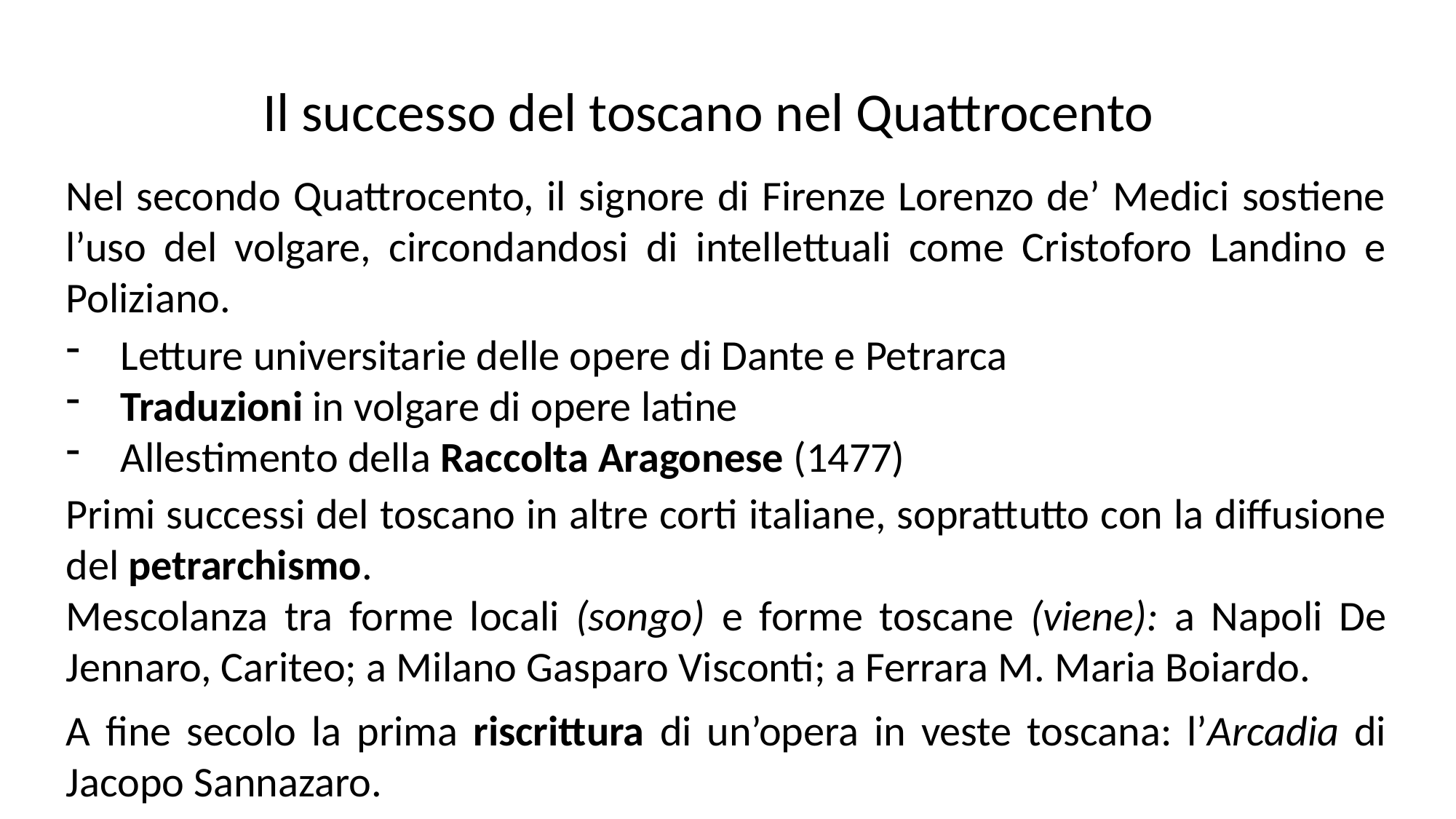

Il successo del toscano nel Quattrocento
Nel secondo Quattrocento, il signore di Firenze Lorenzo de’ Medici sostiene l’uso del volgare, circondandosi di intellettuali come Cristoforo Landino e Poliziano.
Letture universitarie delle opere di Dante e Petrarca
Traduzioni in volgare di opere latine
Allestimento della Raccolta Aragonese (1477)
Primi successi del toscano in altre corti italiane, soprattutto con la diffusione del petrarchismo.
Mescolanza tra forme locali (songo) e forme toscane (viene): a Napoli De Jennaro, Cariteo; a Milano Gasparo Visconti; a Ferrara M. Maria Boiardo.
A fine secolo la prima riscrittura di un’opera in veste toscana: l’Arcadia di Jacopo Sannazaro.